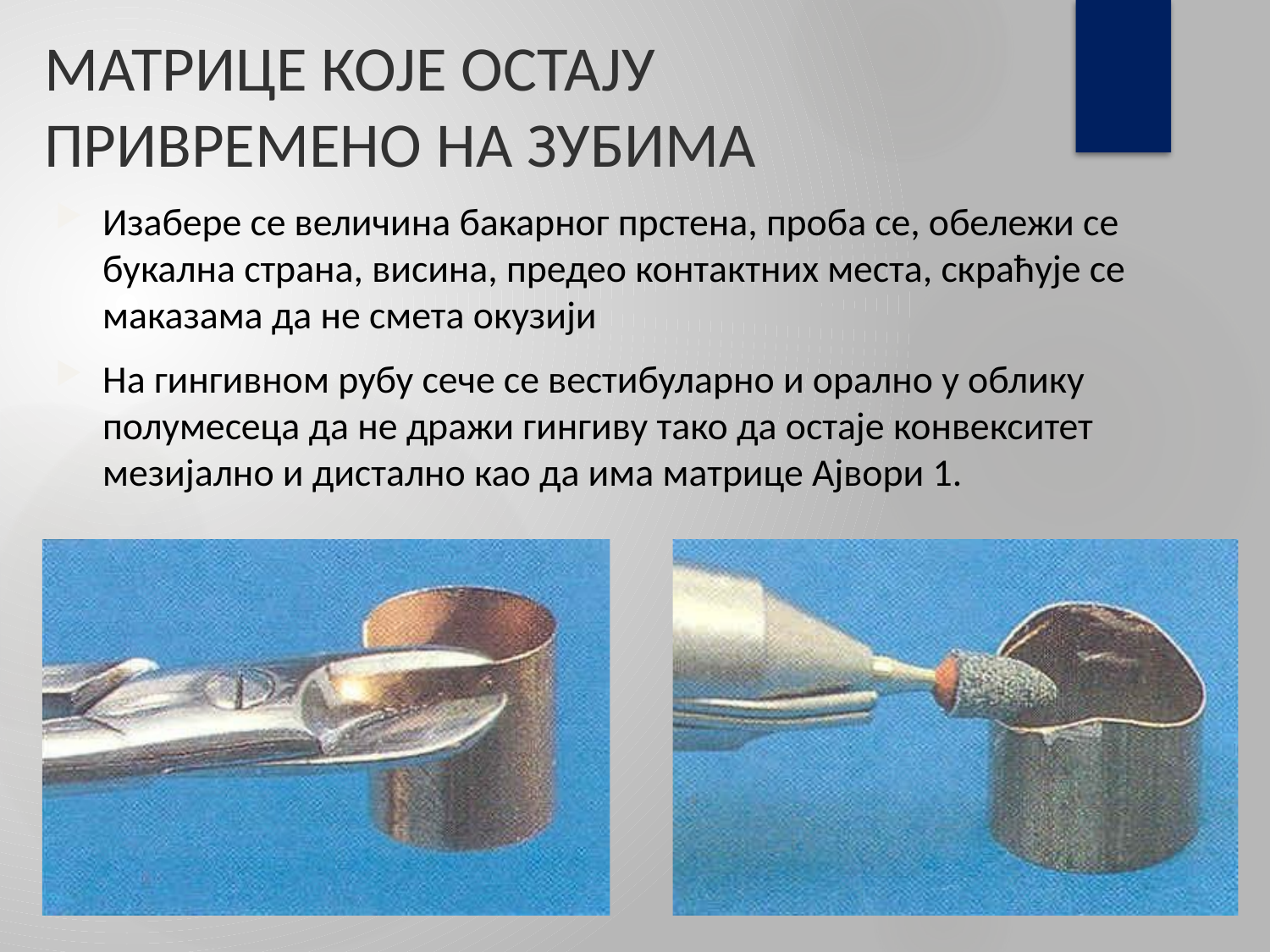

# МАТРИЦЕ КОЈЕ ОСТАЈУ ПРИВРЕМЕНО НА ЗУБИМА
Изабере се величина бакарног прстена, проба се, обележи се букална страна, висина, предео контактних места, скраћује се маказама да не смета окузији
На гингивном рубу сече се вестибуларно и орално у облику полумесеца да не дражи гингиву тако да остаје конвекситет мезијално и дистално као да има матрице Ајвори 1.